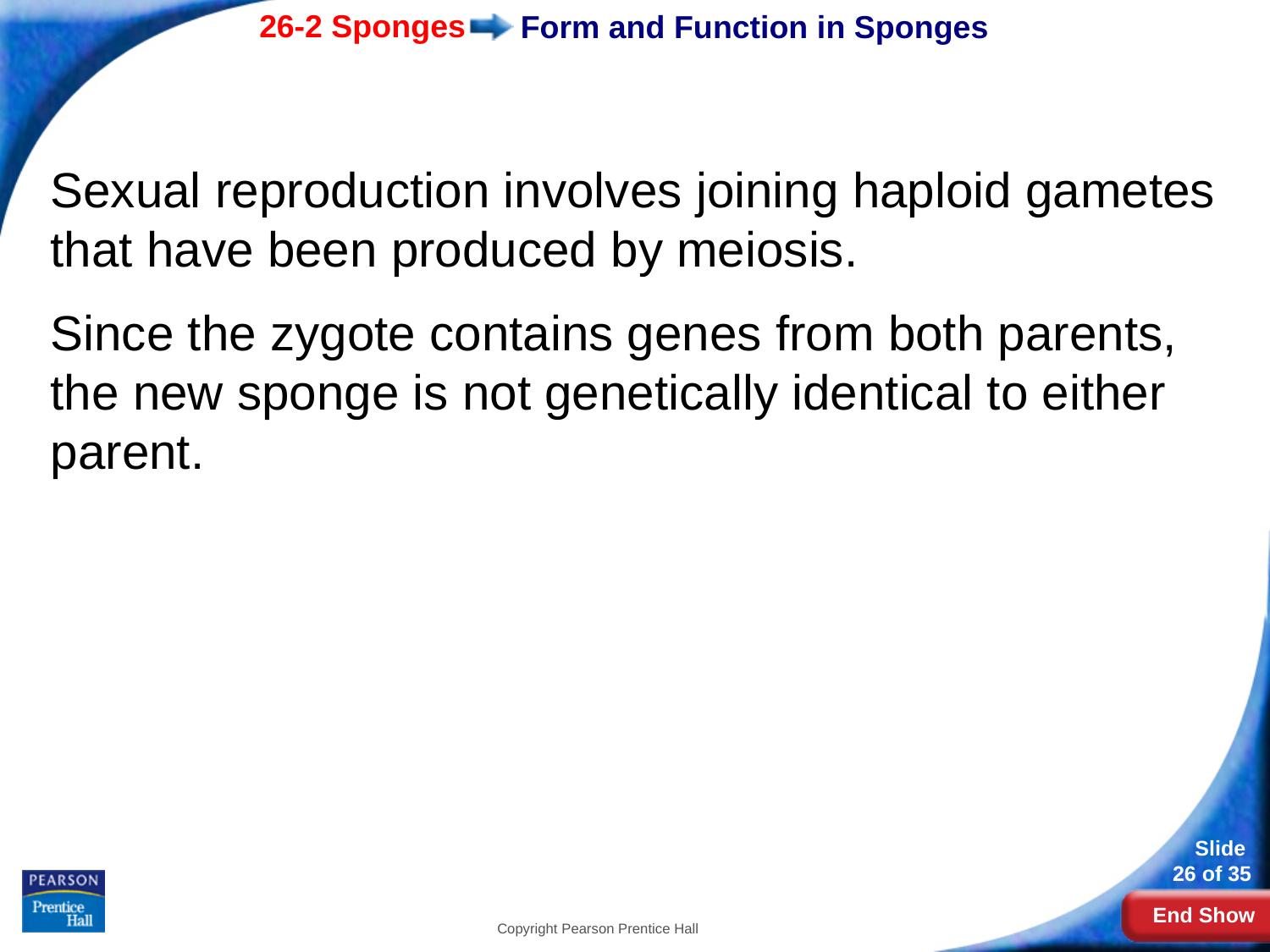

# Form and Function in Sponges
Sexual reproduction involves joining haploid gametes that have been produced by meiosis.
Since the zygote contains genes from both parents, the new sponge is not genetically identical to either parent.
Copyright Pearson Prentice Hall